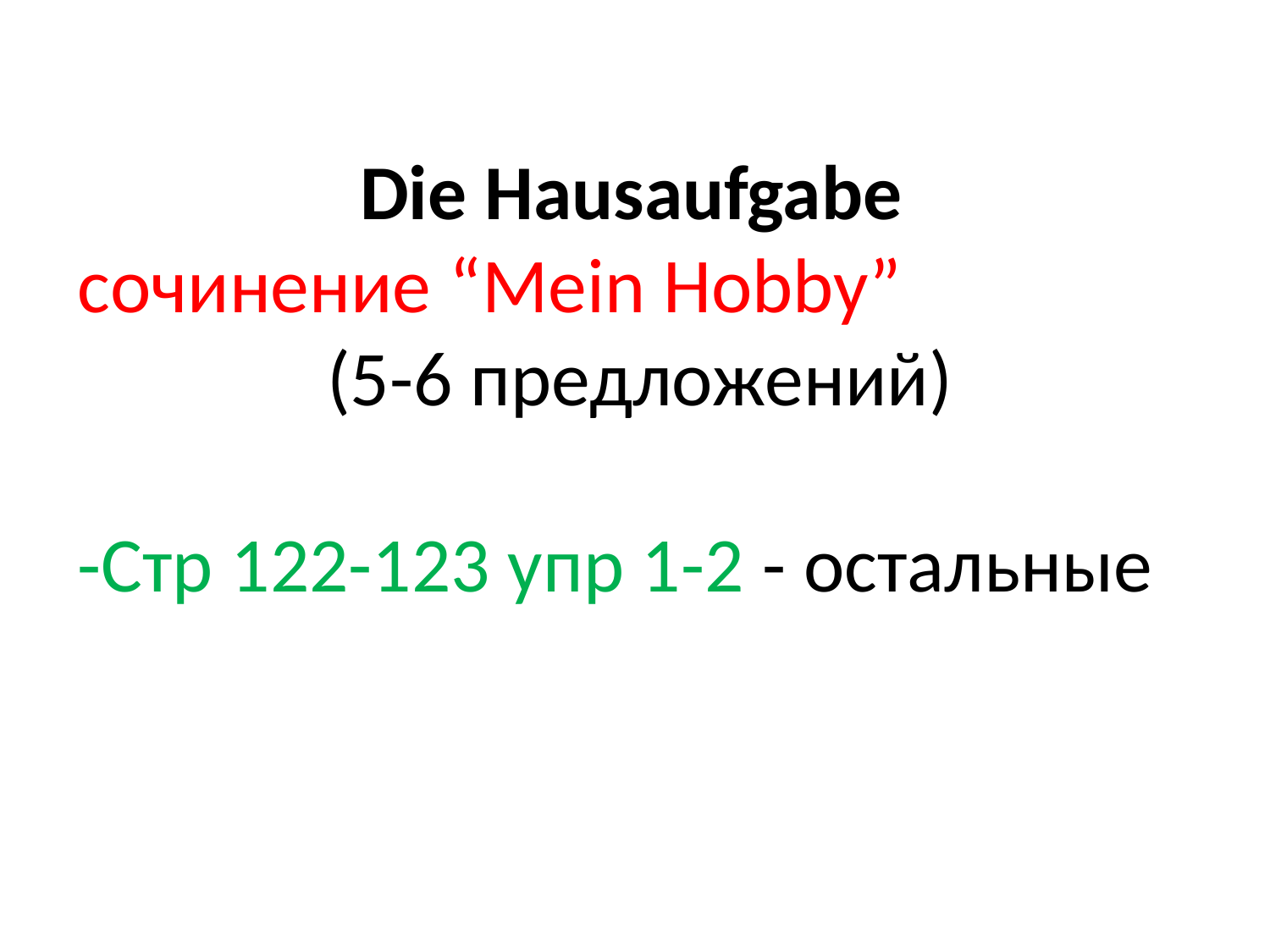

Die Hausaufgabe
сочинение “Mein Hobby”
(5-6 предложений)

-Стр 122-123 упр 1-2 - остальные